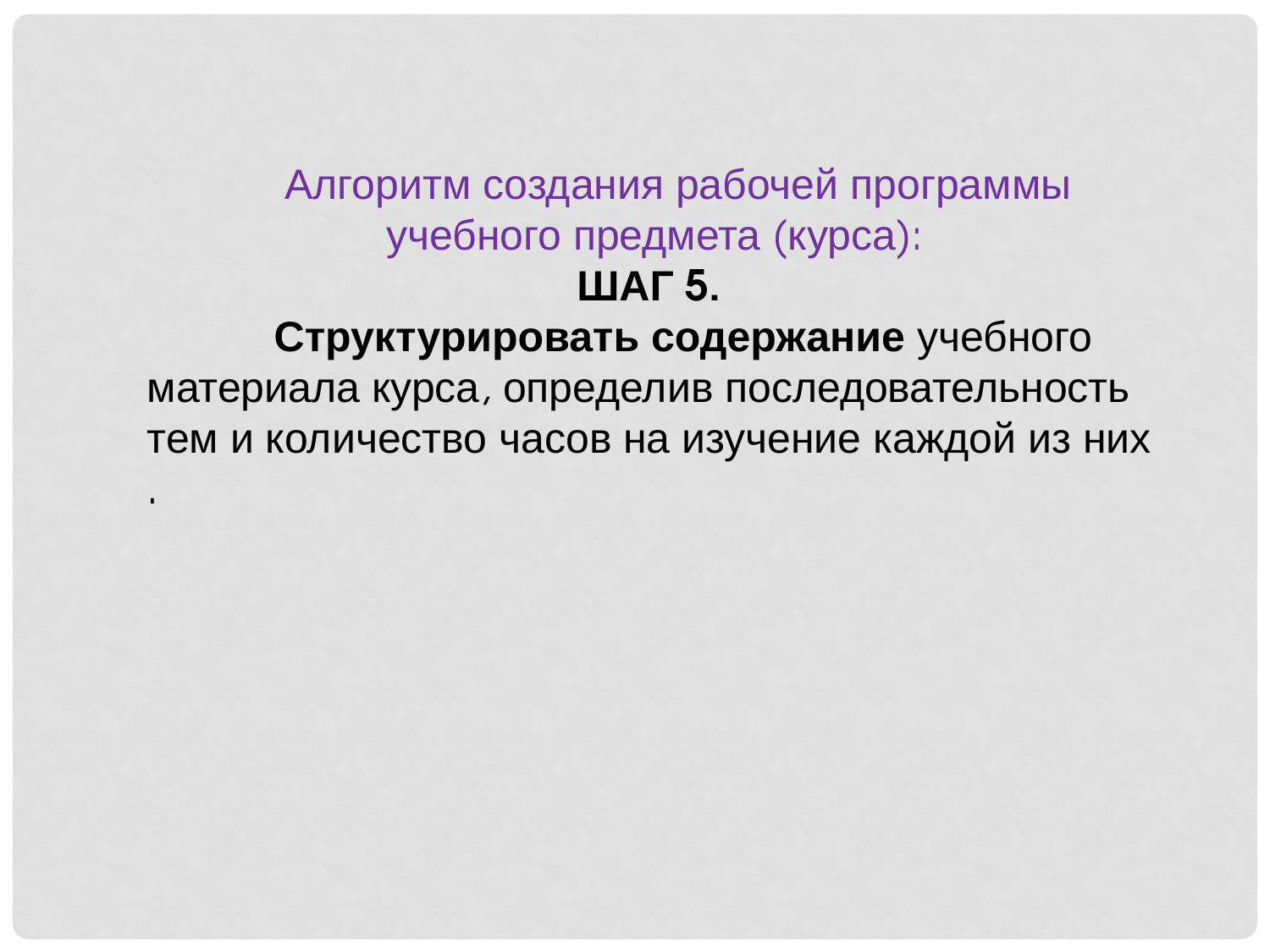

Алгоритм создания рабочей программы учебного предмета (курса):
ШАГ 5.
	Структурировать содержание учебного материала курса, определив последовательность тем и количество часов на изучение каждой из них .